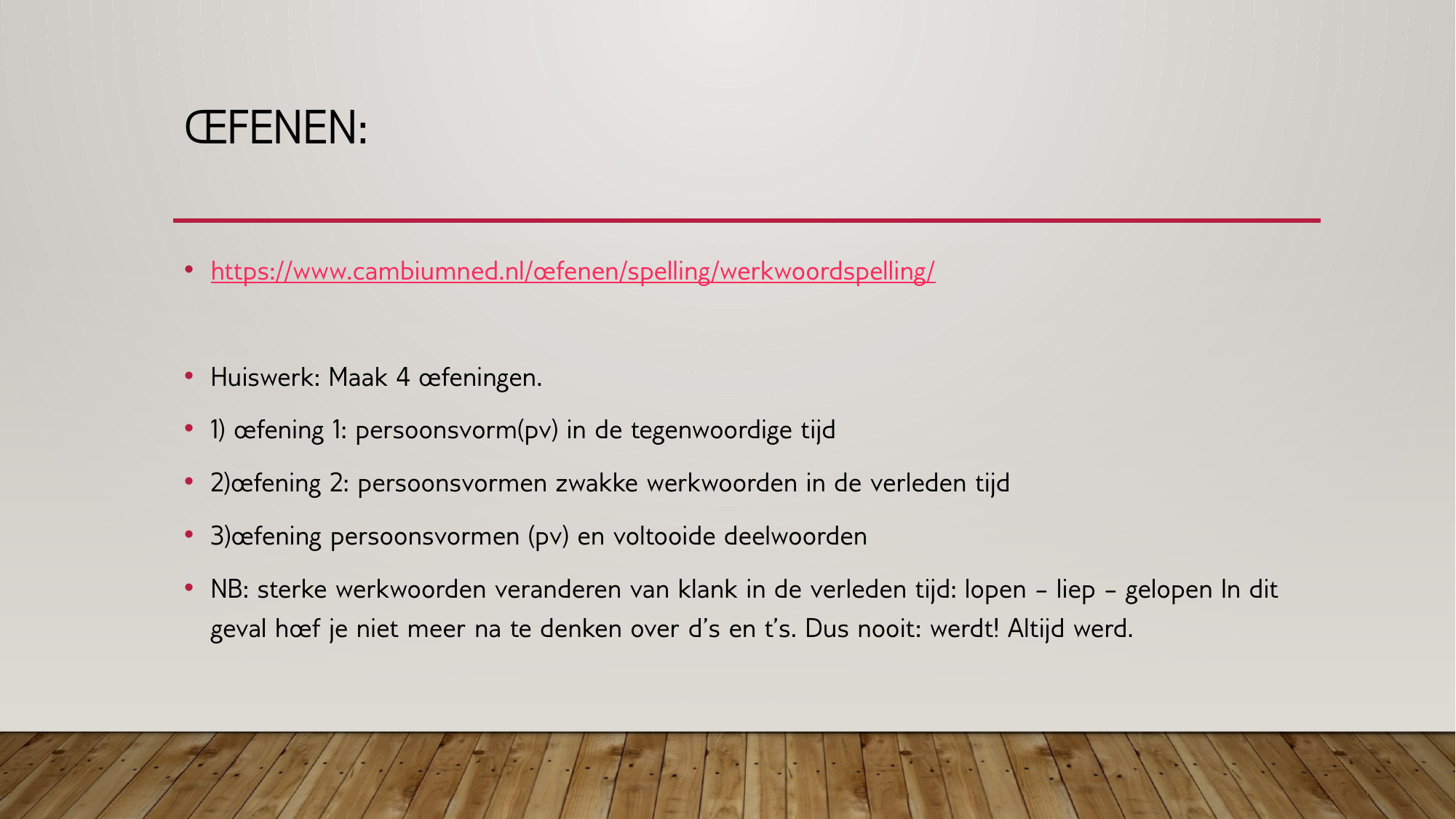

# Oefenen:
https://www.cambiumned.nl/oefenen/spelling/werkwoordspelling/

Huiswerk: Maak 4 oefeningen.
1) oefening 1: persoonsvorm(pv) in de tegenwoordige tijd
2)oefening 2: persoonsvormen zwakke werkwoorden in de verleden tijd
3)oefening persoonsvormen (pv) en voltooide deelwoorden
NB: sterke werkwoorden veranderen van klank in de verleden tijd: lopen – liep – gelopen In dit geval hoef je niet meer na te denken over d’s en t’s. Dus nooit: werdt! Altijd werd.